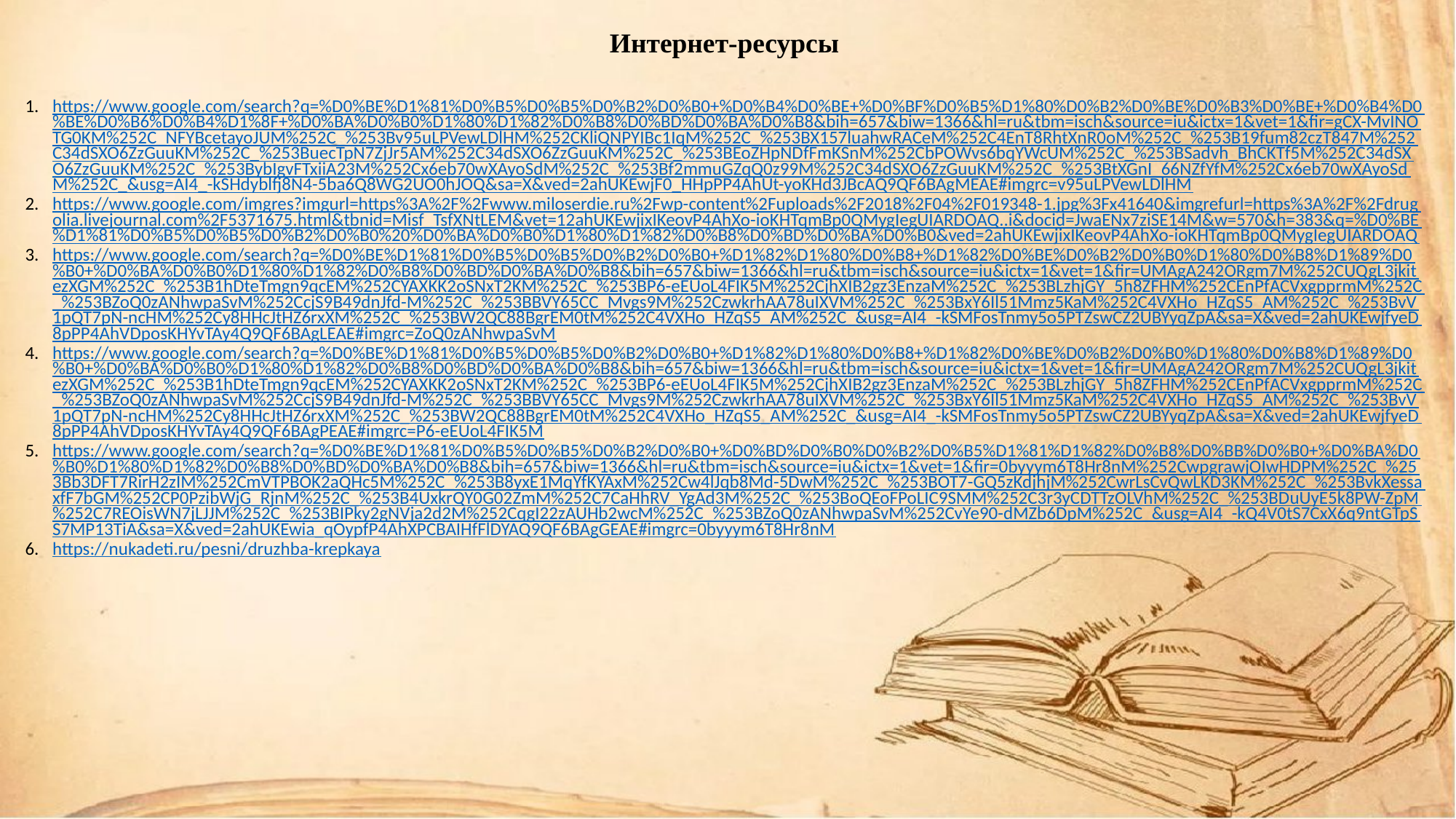

# Интернет-ресурсы
https://www.google.com/search?q=%D0%BE%D1%81%D0%B5%D0%B5%D0%B2%D0%B0+%D0%B4%D0%BE+%D0%BF%D0%B5%D1%80%D0%B2%D0%BE%D0%B3%D0%BE+%D0%B4%D0%BE%D0%B6%D0%B4%D1%8F+%D0%BA%D0%B0%D1%80%D1%82%D0%B8%D0%BD%D0%BA%D0%B8&bih=657&biw=1366&hl=ru&tbm=isch&source=iu&ictx=1&vet=1&fir=gCX-MvINOTG0KM%252C_NFYBcetayoJUM%252C_%253Bv95uLPVewLDlHM%252CKliQNPYIBc1IqM%252C_%253BX157luahwRACeM%252C4EnT8RhtXnR0oM%252C_%253B19fum82czT847M%252C34dSXO6ZzGuuKM%252C_%253BuecTpN7ZjJr5AM%252C34dSXO6ZzGuuKM%252C_%253BEoZHpNDfFmKSnM%252CbPOWvs6bqYWcUM%252C_%253BSadvh_BhCKTf5M%252C34dSXO6ZzGuuKM%252C_%253BybIgvFTxiiA23M%252Cx6eb70wXAyoSdM%252C_%253Bf2mmuGZqQ0z99M%252C34dSXO6ZzGuuKM%252C_%253BtXGnI_66NZfYfM%252Cx6eb70wXAyoSdM%252C_&usg=AI4_-kSHdyblfj8N4-5ba6Q8WG2UO0hJOQ&sa=X&ved=2ahUKEwjF0_HHpPP4AhUt-yoKHd3JBcAQ9QF6BAgMEAE#imgrc=v95uLPVewLDlHM
https://www.google.com/imgres?imgurl=https%3A%2F%2Fwww.miloserdie.ru%2Fwp-content%2Fuploads%2F2018%2F04%2F019348-1.jpg%3Fx41640&imgrefurl=https%3A%2F%2Fdrugolia.livejournal.com%2F5371675.html&tbnid=Misf_TsfXNtLEM&vet=12ahUKEwjixIKeovP4AhXo-ioKHTqmBp0QMygIegUIARDOAQ..i&docid=JwaENx7ziSE14M&w=570&h=383&q=%D0%BE%D1%81%D0%B5%D0%B5%D0%B2%D0%B0%20%D0%BA%D0%B0%D1%80%D1%82%D0%B8%D0%BD%D0%BA%D0%B0&ved=2ahUKEwjixIKeovP4AhXo-ioKHTqmBp0QMygIegUIARDOAQ
https://www.google.com/search?q=%D0%BE%D1%81%D0%B5%D0%B5%D0%B2%D0%B0+%D1%82%D1%80%D0%B8+%D1%82%D0%BE%D0%B2%D0%B0%D1%80%D0%B8%D1%89%D0%B0+%D0%BA%D0%B0%D1%80%D1%82%D0%B8%D0%BD%D0%BA%D0%B8&bih=657&biw=1366&hl=ru&tbm=isch&source=iu&ictx=1&vet=1&fir=UMAgA242ORgm7M%252CUQgL3jkitezXGM%252C_%253B1hDteTmgn9qcEM%252CYAXKK2oSNxT2KM%252C_%253BP6-eEUoL4FIK5M%252CjhXIB2gz3EnzaM%252C_%253BLzhjGY_5h8ZFHM%252CEnPfACVxgpprmM%252C_%253BZoQ0zANhwpaSvM%252CcjS9B49dnJfd-M%252C_%253BBVY65CC_Mvgs9M%252CzwkrhAA78uIXVM%252C_%253BxY6Il51Mmz5KaM%252C4VXHo_HZqS5_AM%252C_%253BvV1pQT7pN-ncHM%252Cy8HHcJtHZ6rxXM%252C_%253BW2QC88BgrEM0tM%252C4VXHo_HZqS5_AM%252C_&usg=AI4_-kSMFosTnmy5o5PTZswCZ2UBYyqZpA&sa=X&ved=2ahUKEwjfyeD8pPP4AhVDposKHYvTAy4Q9QF6BAgLEAE#imgrc=ZoQ0zANhwpaSvM
https://www.google.com/search?q=%D0%BE%D1%81%D0%B5%D0%B5%D0%B2%D0%B0+%D1%82%D1%80%D0%B8+%D1%82%D0%BE%D0%B2%D0%B0%D1%80%D0%B8%D1%89%D0%B0+%D0%BA%D0%B0%D1%80%D1%82%D0%B8%D0%BD%D0%BA%D0%B8&bih=657&biw=1366&hl=ru&tbm=isch&source=iu&ictx=1&vet=1&fir=UMAgA242ORgm7M%252CUQgL3jkitezXGM%252C_%253B1hDteTmgn9qcEM%252CYAXKK2oSNxT2KM%252C_%253BP6-eEUoL4FIK5M%252CjhXIB2gz3EnzaM%252C_%253BLzhjGY_5h8ZFHM%252CEnPfACVxgpprmM%252C_%253BZoQ0zANhwpaSvM%252CcjS9B49dnJfd-M%252C_%253BBVY65CC_Mvgs9M%252CzwkrhAA78uIXVM%252C_%253BxY6Il51Mmz5KaM%252C4VXHo_HZqS5_AM%252C_%253BvV1pQT7pN-ncHM%252Cy8HHcJtHZ6rxXM%252C_%253BW2QC88BgrEM0tM%252C4VXHo_HZqS5_AM%252C_&usg=AI4_-kSMFosTnmy5o5PTZswCZ2UBYyqZpA&sa=X&ved=2ahUKEwjfyeD8pPP4AhVDposKHYvTAy4Q9QF6BAgPEAE#imgrc=P6-eEUoL4FIK5M
https://www.google.com/search?q=%D0%BE%D1%81%D0%B5%D0%B5%D0%B2%D0%B0+%D0%BD%D0%B0%D0%B2%D0%B5%D1%81%D1%82%D0%B8%D0%BB%D0%B0+%D0%BA%D0%B0%D1%80%D1%82%D0%B8%D0%BD%D0%BA%D0%B8&bih=657&biw=1366&hl=ru&tbm=isch&source=iu&ictx=1&vet=1&fir=0byyym6T8Hr8nM%252CwpgrawjOIwHDPM%252C_%253Bb3DFT7RirH2zIM%252CmVTPBOK2aQHc5M%252C_%253B8yxE1MqYfKYAxM%252Cw4lJqb8Md-5DwM%252C_%253BOT7-GQ5zKdjhjM%252CwrLsCvQwLKD3KM%252C_%253BvkXessaxfF7bGM%252CP0PzibWjG_RjnM%252C_%253B4UxkrQY0G02ZmM%252C7CaHhRV_YgAd3M%252C_%253BoQEoFPoLIC9SMM%252C3r3yCDTTzOLVhM%252C_%253BDuUyE5k8PW-ZpM%252C7REOisWN7jLJJM%252C_%253BIPky2gNVja2d2M%252CqgI22zAUHb2wcM%252C_%253BZoQ0zANhwpaSvM%252CvYe90-dMZb6DpM%252C_&usg=AI4_-kQ4V0tS7CxX6q9ntGTpSS7MP13TiA&sa=X&ved=2ahUKEwia_qOypfP4AhXPCBAIHfFlDYAQ9QF6BAgGEAE#imgrc=0byyym6T8Hr8nM
https://nukadeti.ru/pesni/druzhba-krepkaya